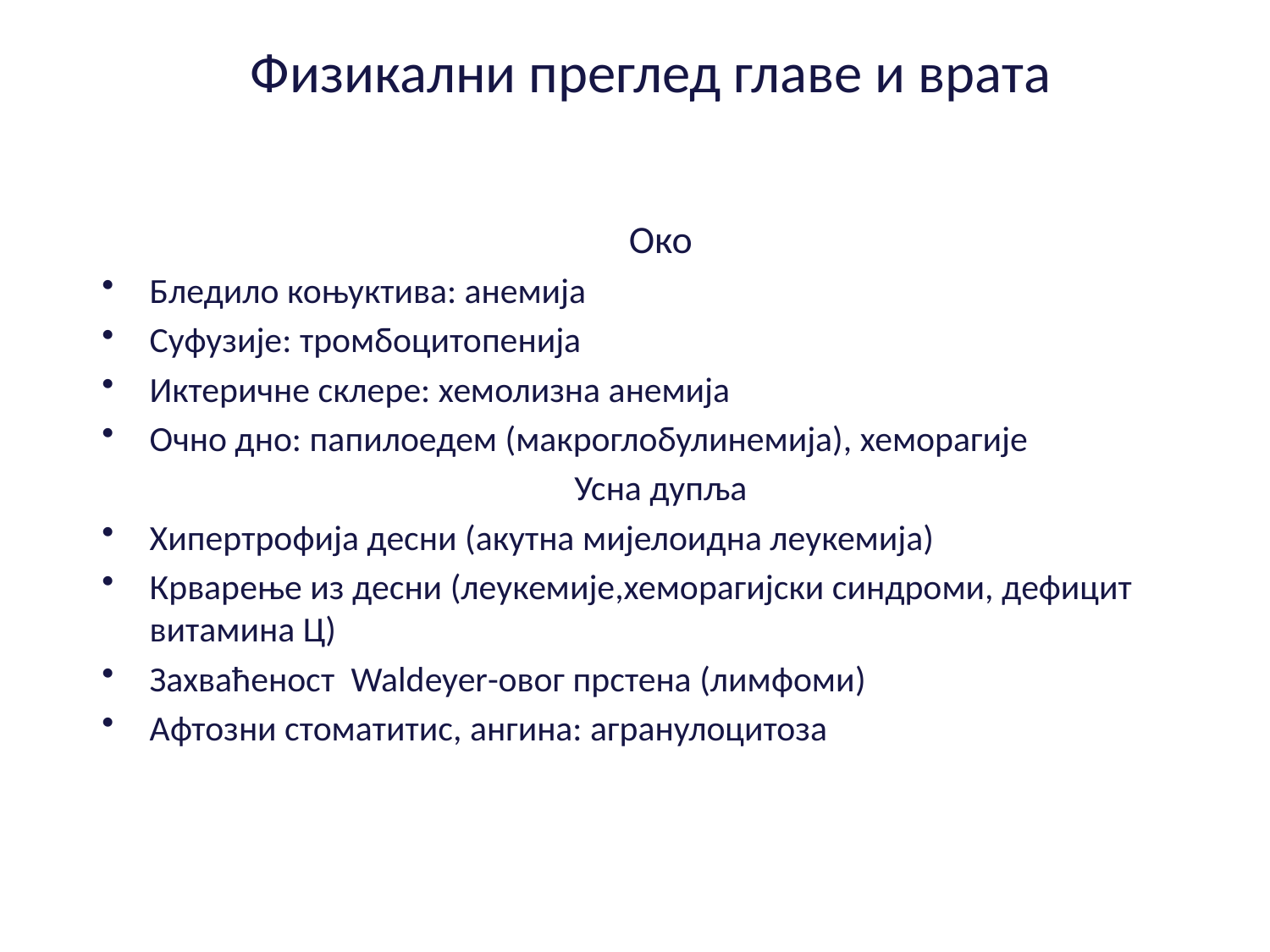

# Физикални преглед главе и врата
Око
Бледило коњуктива: анемија
Суфузије: тромбоцитопенија
Иктеричне склере: хемолизна анемија
Очно дно: папилоедем (макроглобулинемија), хеморагије
Усна дупља
Хипертрофија десни (акутна мијелоидна леукемија)
Крварење из десни (леукемије,хеморагијски синдроми, дефицит витамина Ц)
Захваћеност  Waldeyer-овог прстена (лимфоми)
Aфтозни стоматитис, ангина: агранулоцитоза